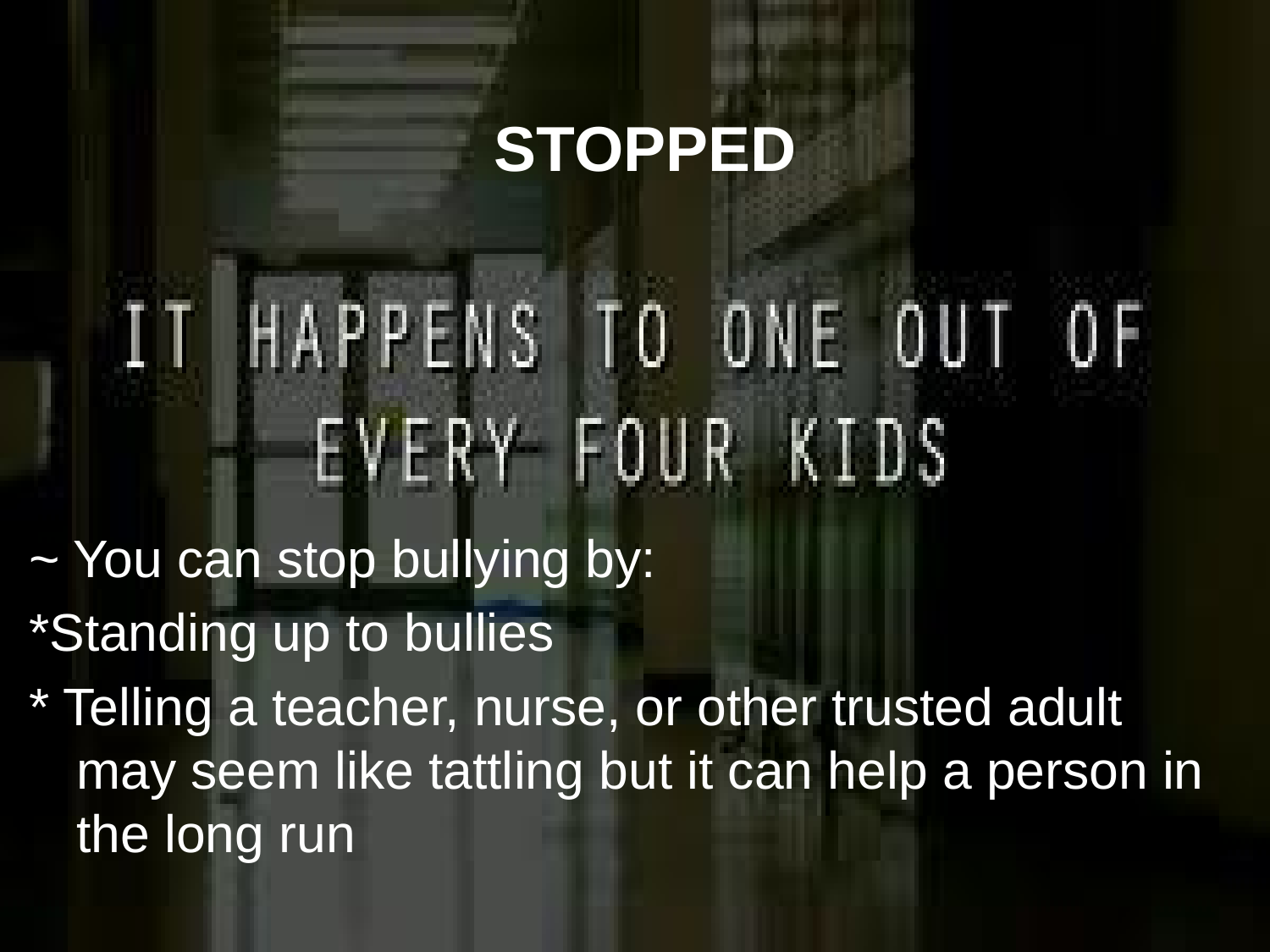

# STOPPED
~ You can stop bullying by:
*Standing up to bullies
* Telling a teacher, nurse, or other trusted adult may seem like tattling but it can help a person in the long run